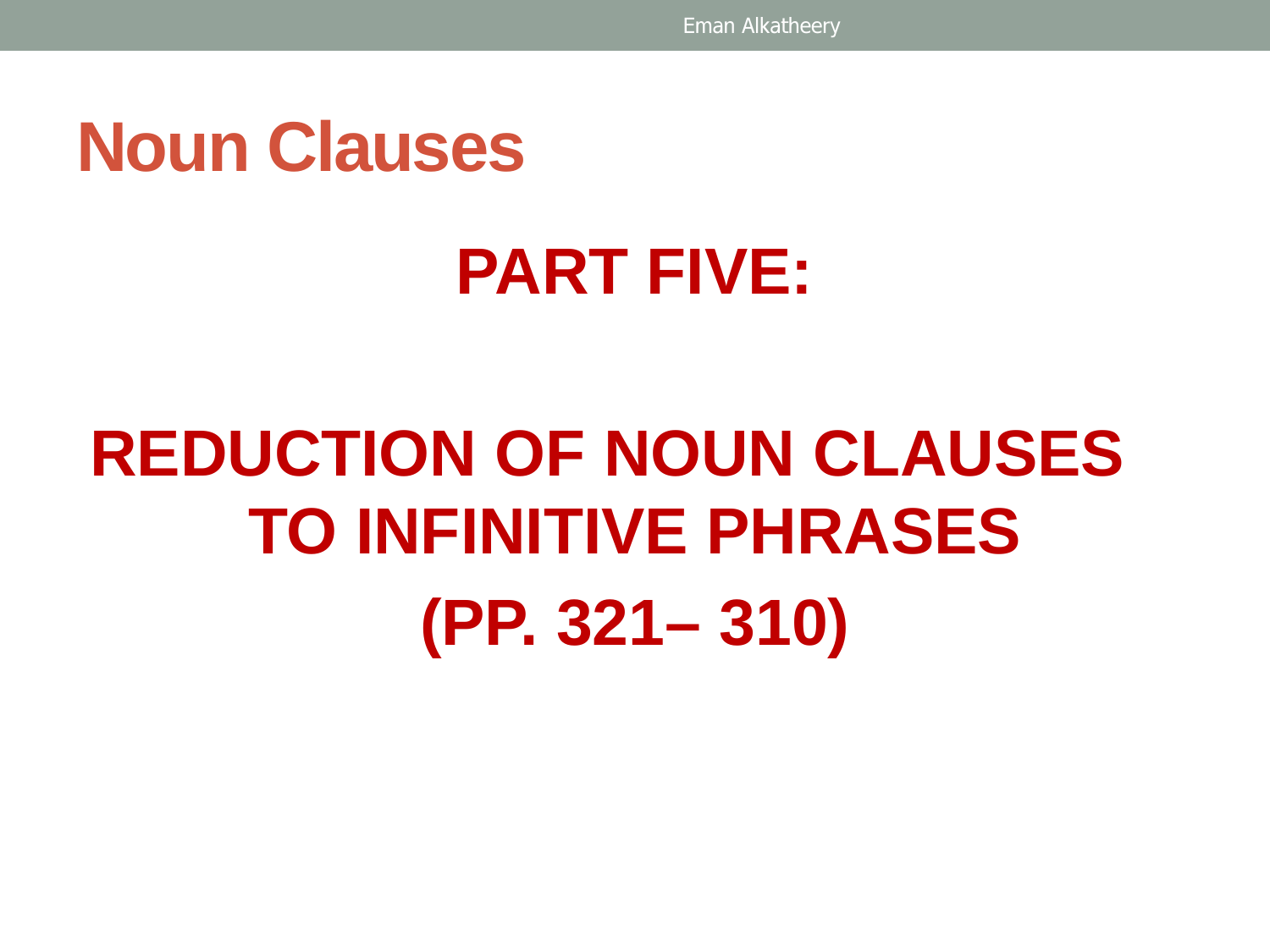

Eman Alkatheery
# Noun Clauses
PART FIVE:

REDUCTION OF NOUN CLAUSES    TO INFINITIVE PHRASES
(PP. 321– 310)